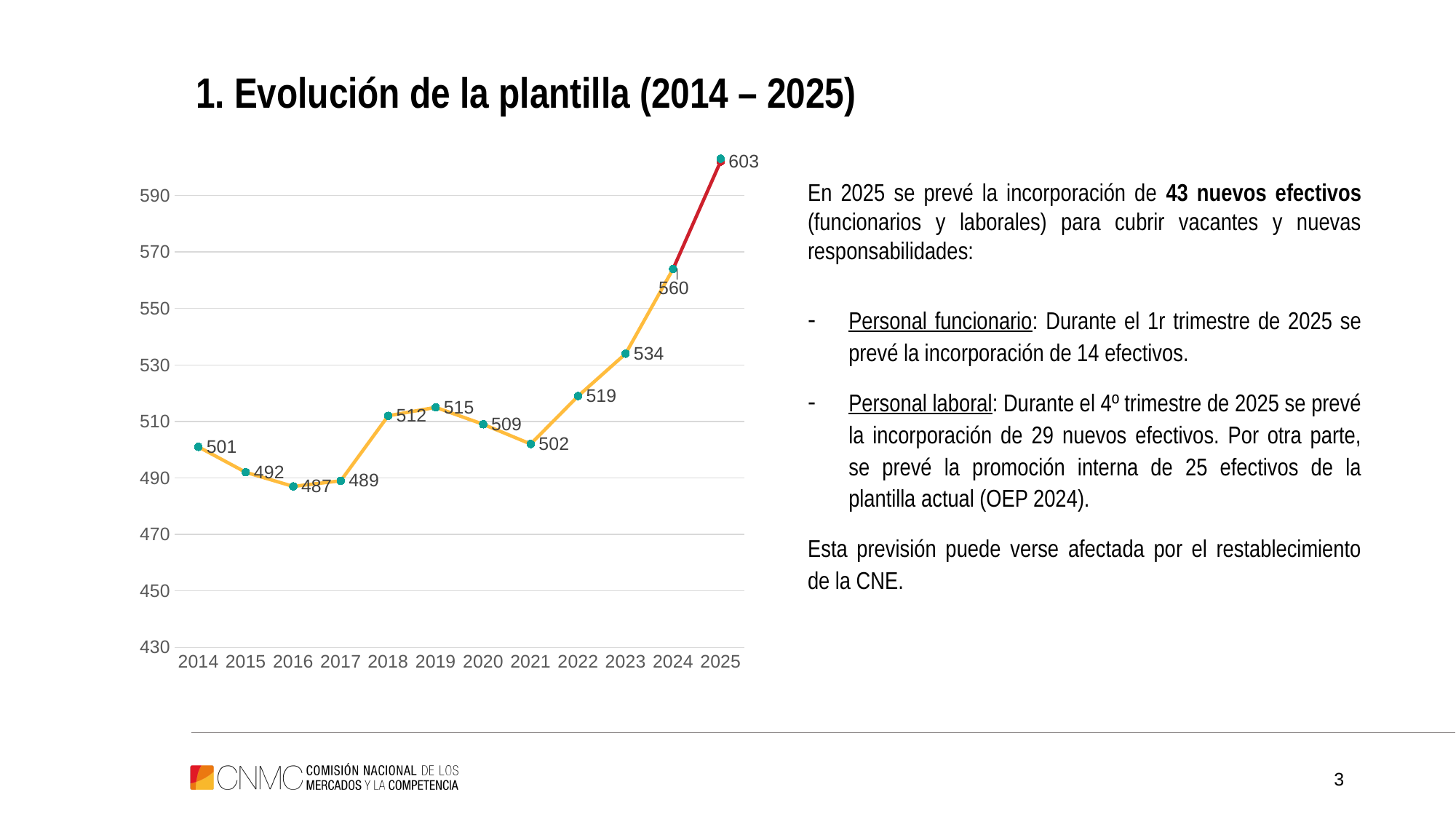

1. Evolución de la plantilla (2014 – 2025)

En 2025 se prevé la incorporación de 43 nuevos efectivos (funcionarios y laborales) para cubrir vacantes y nuevas responsabilidades:

Personal funcionario: Durante el 1r trimestre de 2025 se prevé la incorporación de 14 efectivos.
Personal laboral: Durante el 4º trimestre de 2025 se prevé la incorporación de 29 nuevos efectivos. Por otra parte, se prevé la promoción interna de 25 efectivos de la plantilla actual (OEP 2024).
Esta previsión puede verse afectada por el restablecimiento de la CNE.

### Chart

| Category | TOTAL efectivos | 501 |  |
|---|---|---|---|
| 2014 | 501.0 | None | 501.0 |
| 2015 | 492.0 | None | 492.0 |
| 2016 | 487.0 | None | 487.0 |
| 2017 | 489.0 | None | 489.0 |
| 2018 | 512.0 | None | 512.0 |
| 2019 | 515.0 | None | 515.0 |
| 2020 | 509.0 | None | 509.0 |
| 2021 | 502.0 | None | 502.0 |
| 2022 | 519.0 | None | 519.0 |
| 2023 | 534.0 | None | 534.0 |
| 2024 | 564.0 | 564.0 | 564.0 |
| 2025 | None | 602.0 | 603.0 |
3